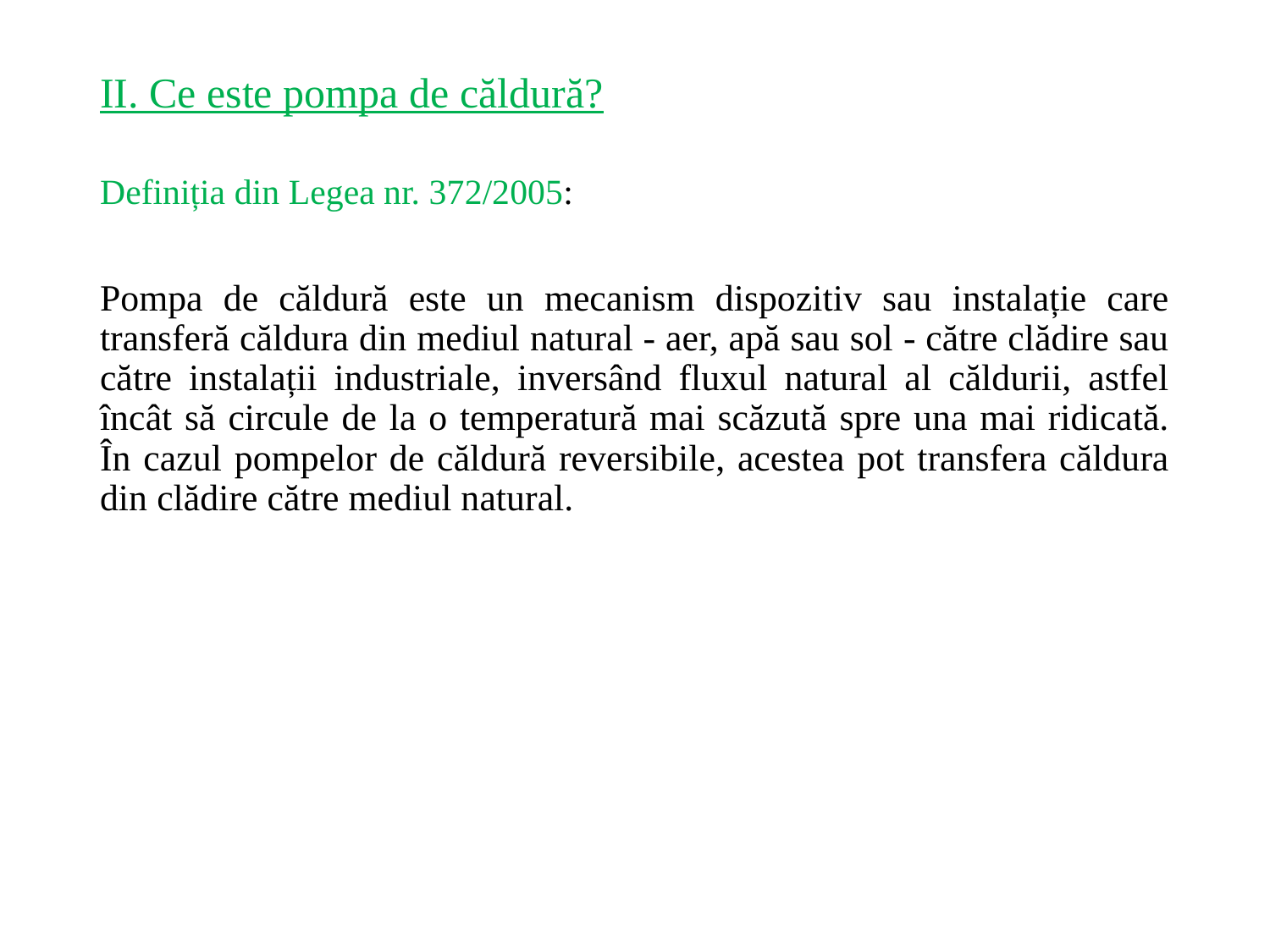

# II. Ce este pompa de căldură?
Definiția din Legea nr. 372/2005:

Pompa de căldură este un mecanism dispozitiv sau instalație care transferă căldura din mediul natural - aer, apă sau sol - către clădire sau către instalații industriale, inversând fluxul natural al căldurii, astfel încât să circule de la o temperatură mai scăzută spre una mai ridicată. În cazul pompelor de căldură reversibile, acestea pot transfera căldura din clădire către mediul natural.